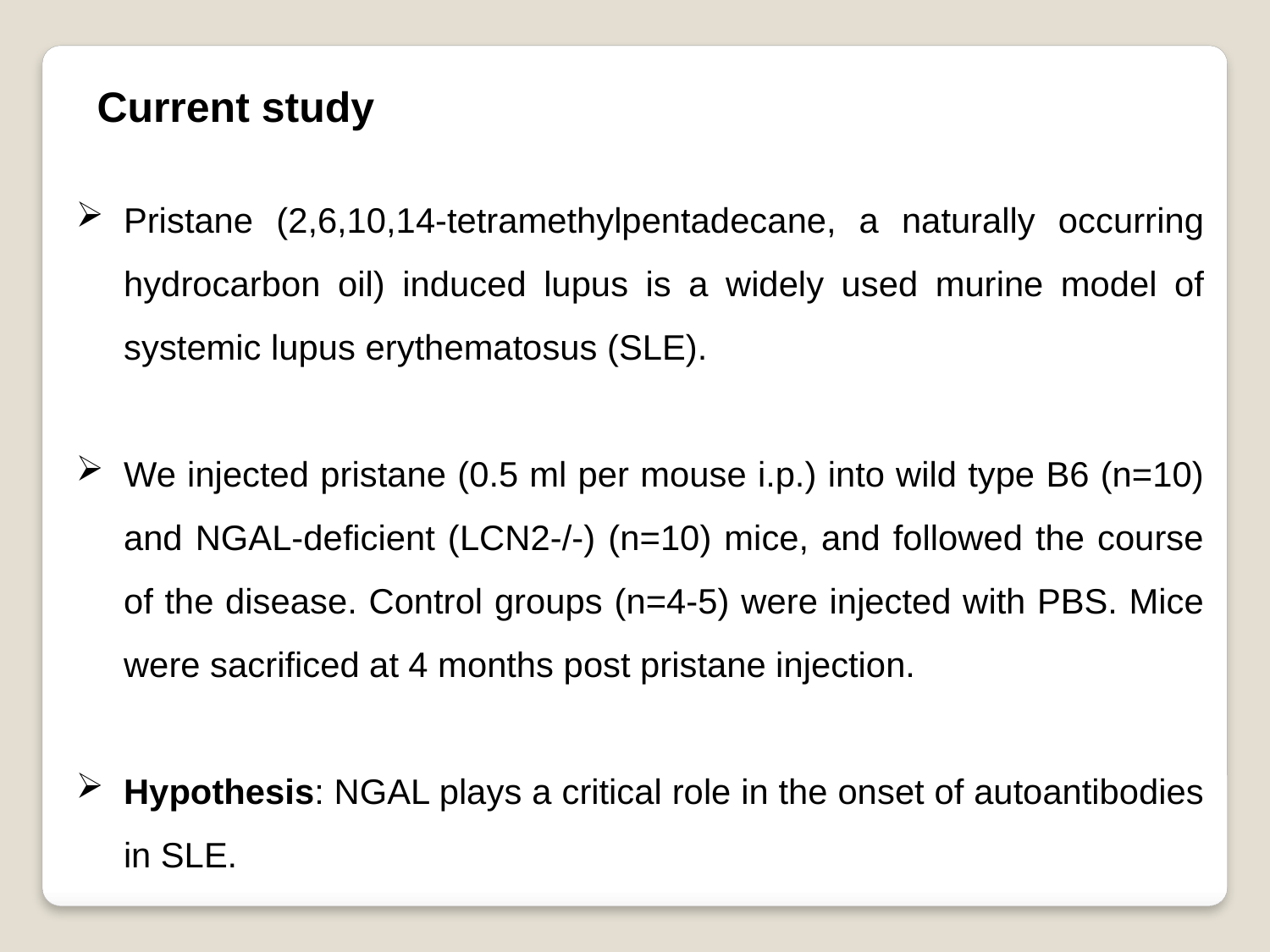

Current study
Pristane (2,6,10,14-tetramethylpentadecane, a naturally occurring hydrocarbon oil) induced lupus is a widely used murine model of systemic lupus erythematosus (SLE).

We injected pristane (0.5 ml per mouse i.p.) into wild type B6 (n=10) and NGAL-deficient (LCN2-/-) (n=10) mice, and followed the course of the disease. Control groups (n=4-5) were injected with PBS. Mice were sacrificed at 4 months post pristane injection.

Hypothesis: NGAL plays a critical role in the onset of autoantibodies in SLE.